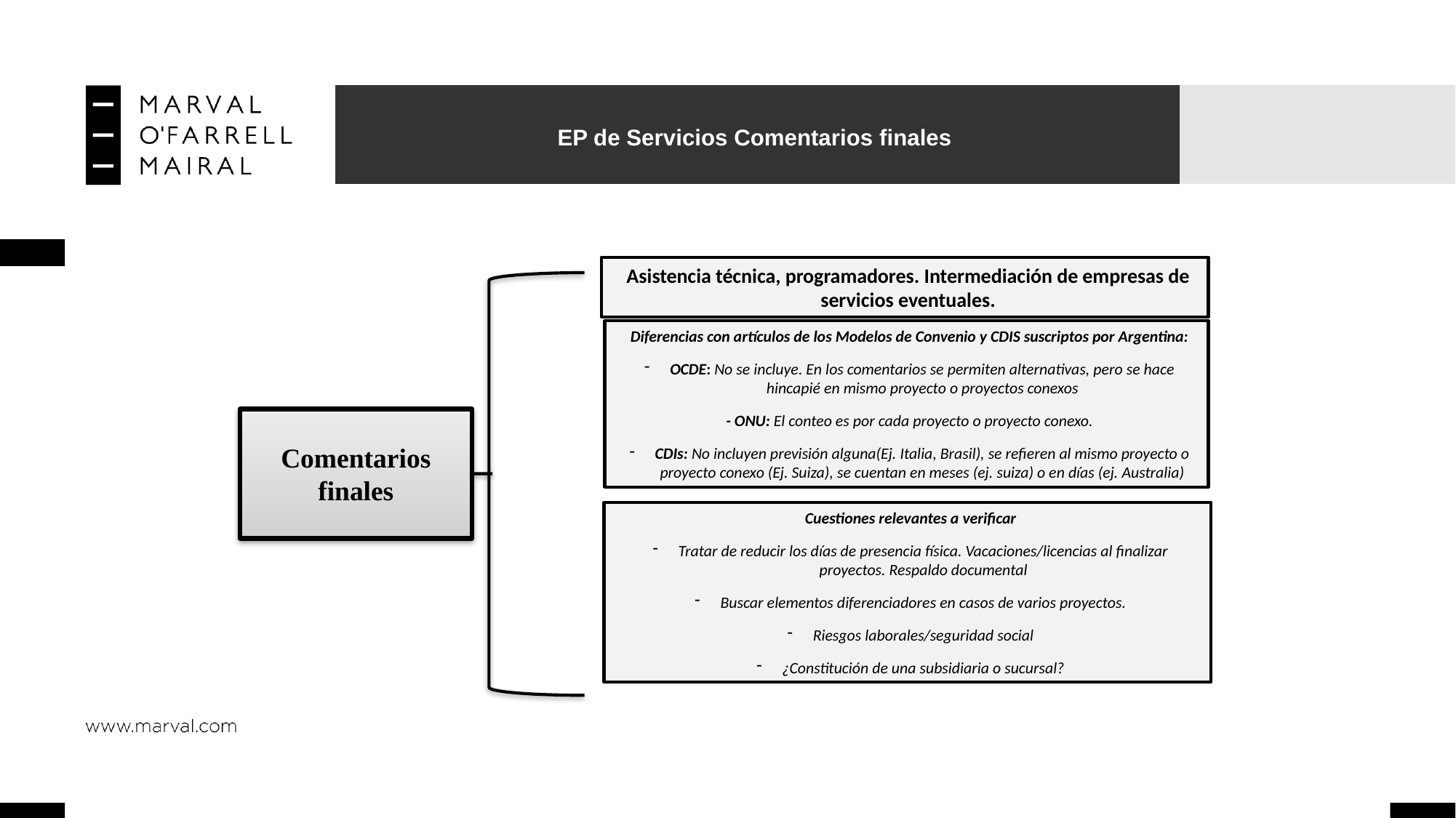

# EP de Servicios Comentarios finales
Asistencia técnica, programadores. Intermediación de empresas de servicios eventuales.

Diferencias con artículos de los Modelos de Convenio y CDIS suscriptos por Argentina:
OCDE: No se incluye. En los comentarios se permiten alternativas, pero se hace hincapié en mismo proyecto o proyectos conexos
- ONU: El conteo es por cada proyecto o proyecto conexo.
CDIs: No incluyen previsión alguna(Ej. Italia, Brasil), se refieren al mismo proyecto o proyecto conexo (Ej. Suiza), se cuentan en meses (ej. suiza) o en días (ej. Australia)
Comentarios finales
Cuestiones relevantes a verificar
Tratar de reducir los días de presencia física. Vacaciones/licencias al finalizar proyectos. Respaldo documental
Buscar elementos diferenciadores en casos de varios proyectos.
Riesgos laborales/seguridad social
¿Constitución de una subsidiaria o sucursal?